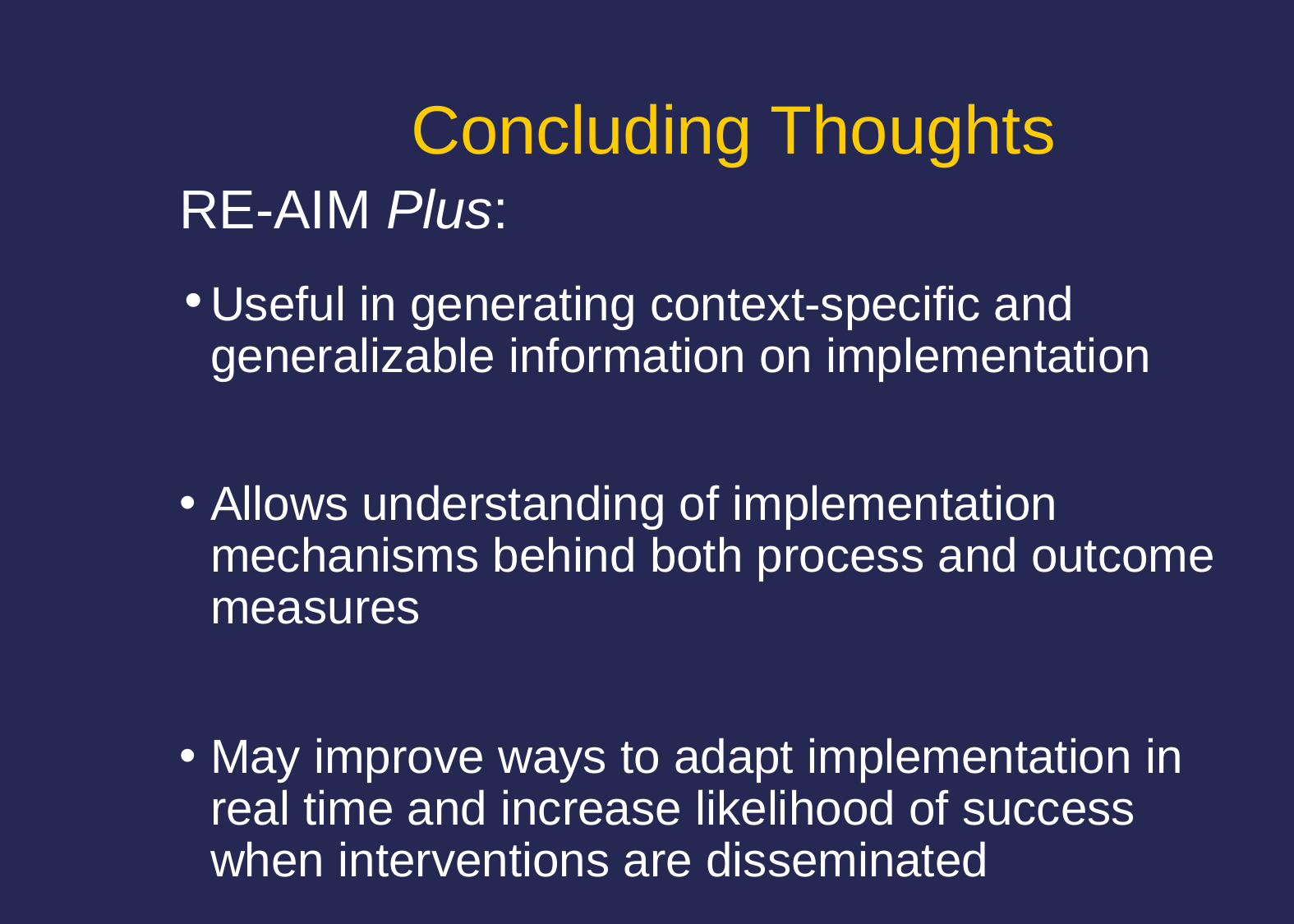

# Concluding Thoughts
RE-AIM Plus:

Useful in generating context-specific and generalizable information on implementation

Allows understanding of implementation mechanisms behind both process and outcome measures

May improve ways to adapt implementation in real time and increase likelihood of success when interventions are disseminated